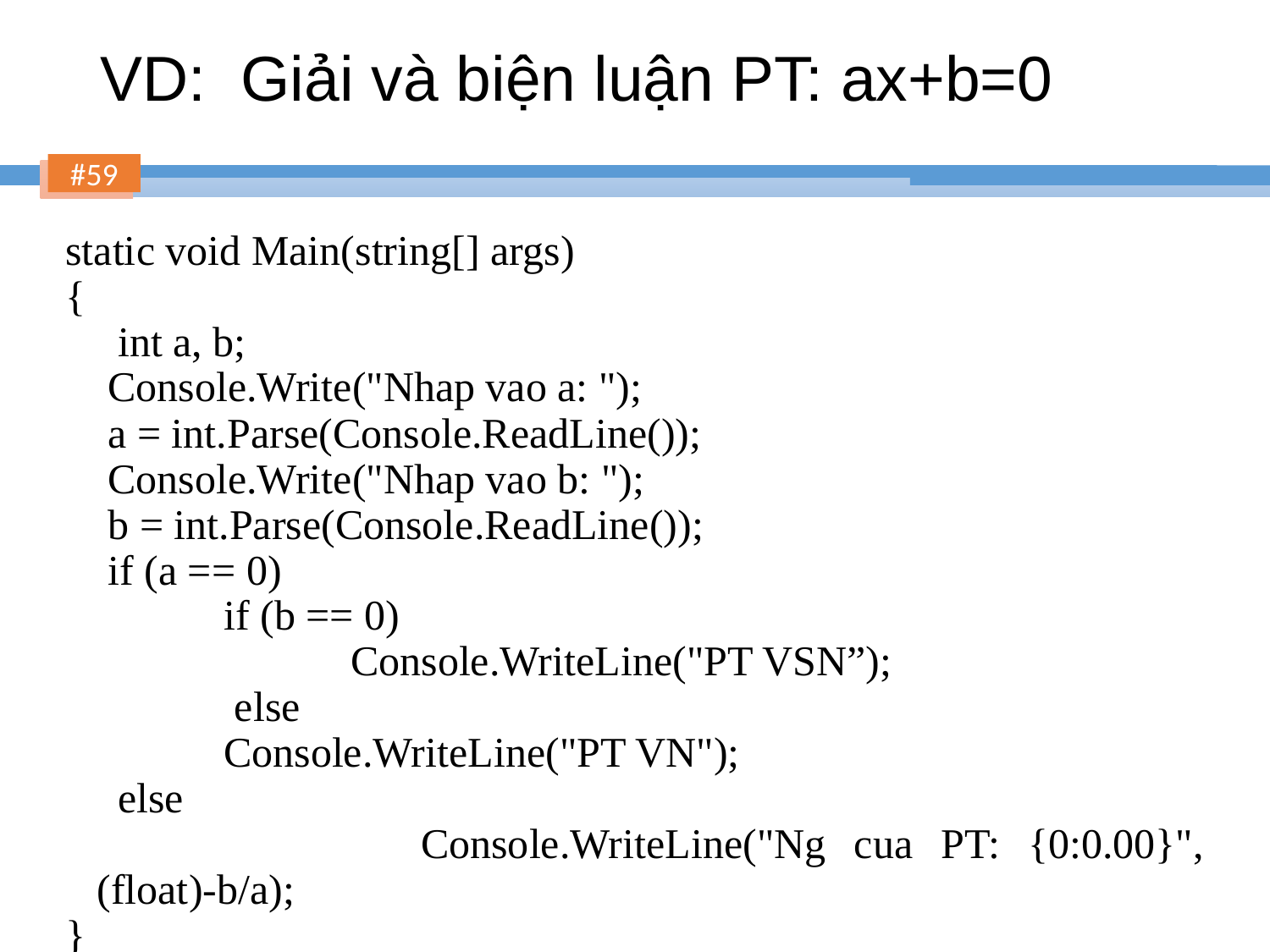

# VD:  Giải và biện luận PT: ax+b=0
static void Main(string[] args)
{
	  int a, b;
    Console.Write("Nhap vao a: ");
    a = int.Parse(Console.ReadLine());
    Console.Write("Nhap vao b: ");
    b = int.Parse(Console.ReadLine());
    if (a == 0)
		if (b == 0)
			Console.WriteLine("PT VSN”);
		 else
             	Console.WriteLine("PT VN");
	  else
    		Console.WriteLine("Ng cua PT: {0:0.00}", (float)-b/a);
}
59